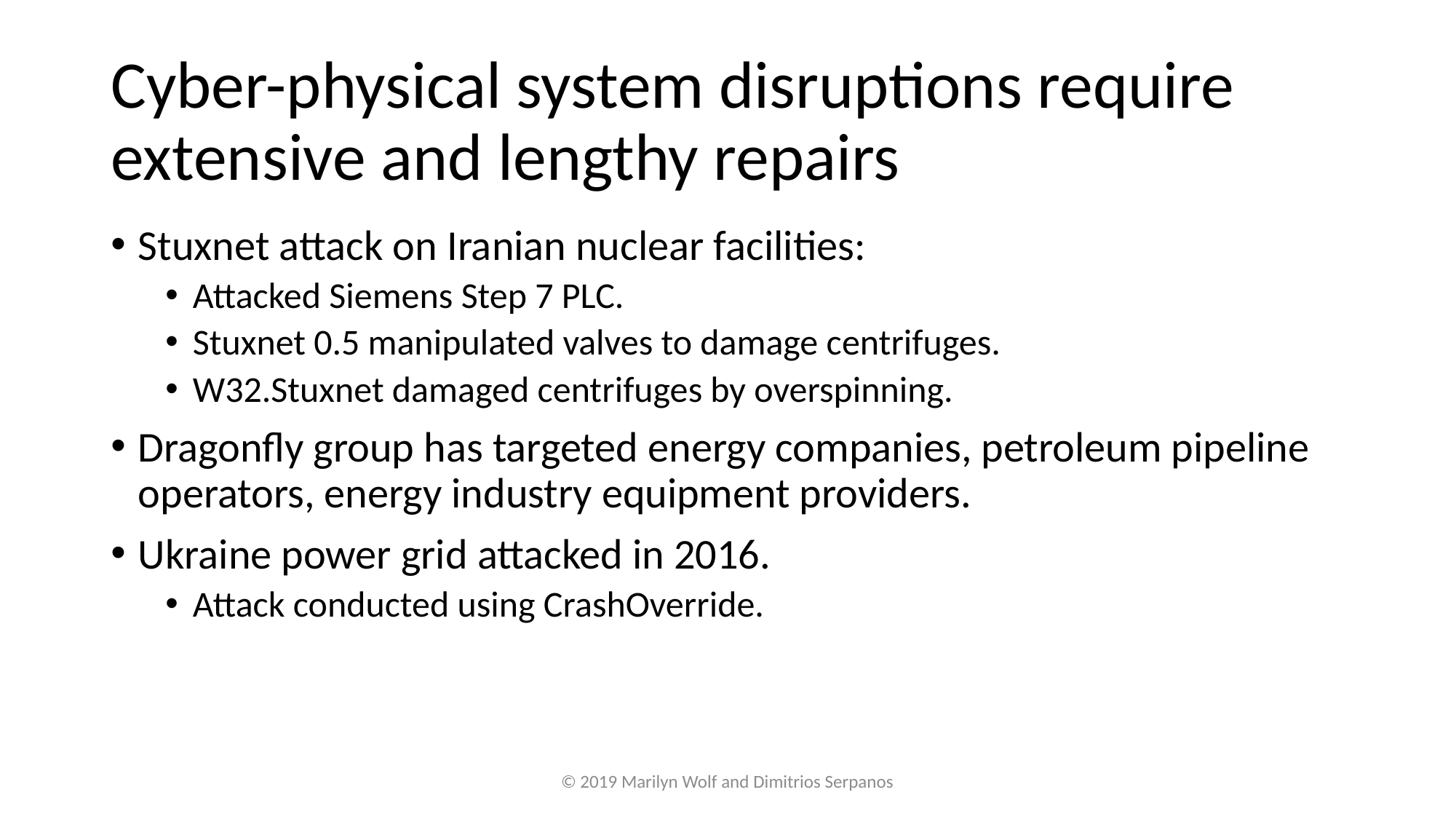

# Cyber-physical system disruptions require extensive and lengthy repairs
Stuxnet attack on Iranian nuclear facilities:
Attacked Siemens Step 7 PLC.
Stuxnet 0.5 manipulated valves to damage centrifuges.
W32.Stuxnet damaged centrifuges by overspinning.
Dragonfly group has targeted energy companies, petroleum pipeline operators, energy industry equipment providers.
Ukraine power grid attacked in 2016.
Attack conducted using CrashOverride.
© 2019 Marilyn Wolf and Dimitrios Serpanos